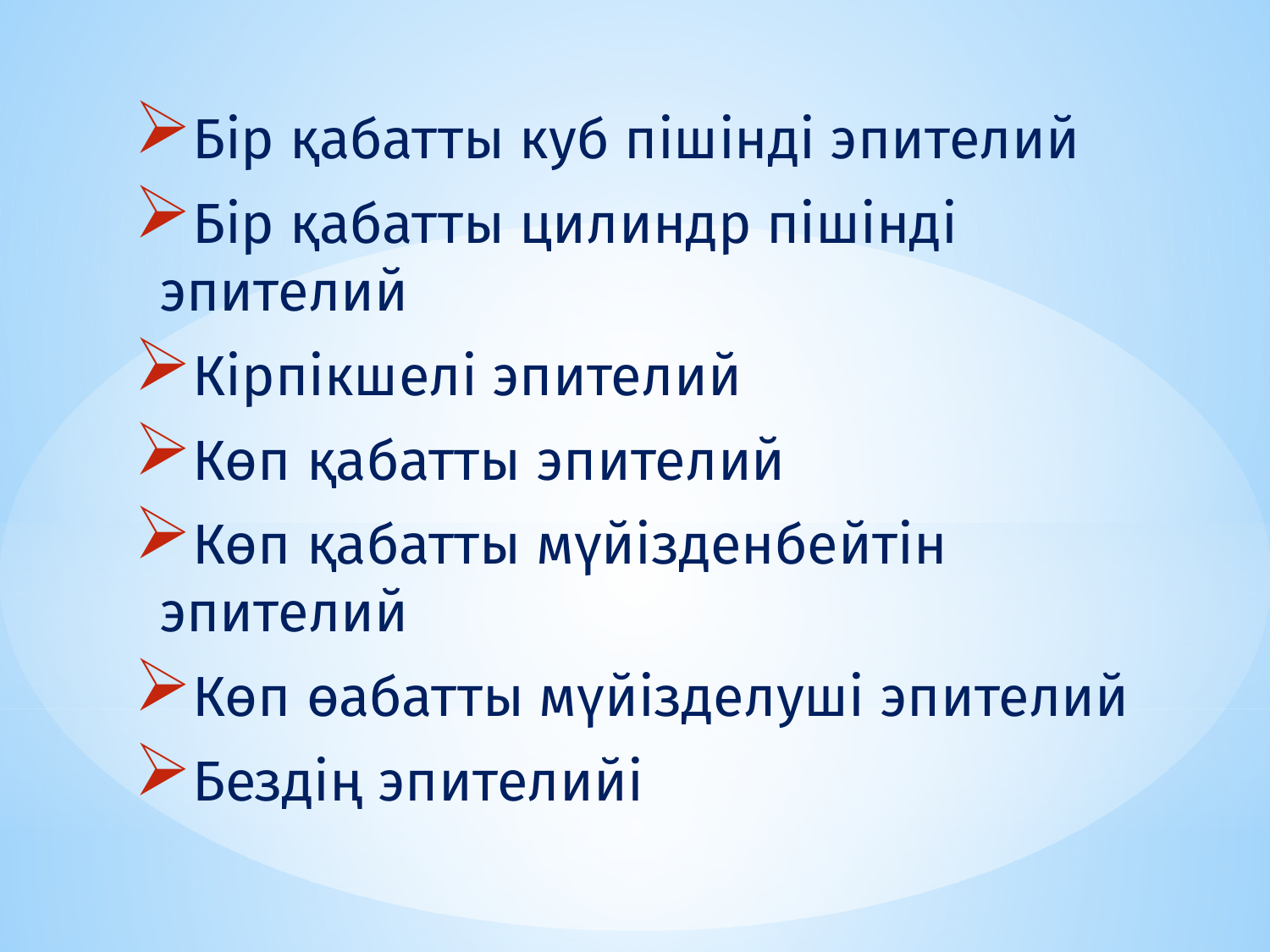

Бір қабатты куб пішінді эпителий
Бір қабатты цилиндр пішінді эпителий
Кірпікшелі эпителий
Көп қабатты эпителий
Көп қабатты мүйізденбейтін эпителий
Көп өабатты мүйізделуші эпителий
Бездің эпителийі